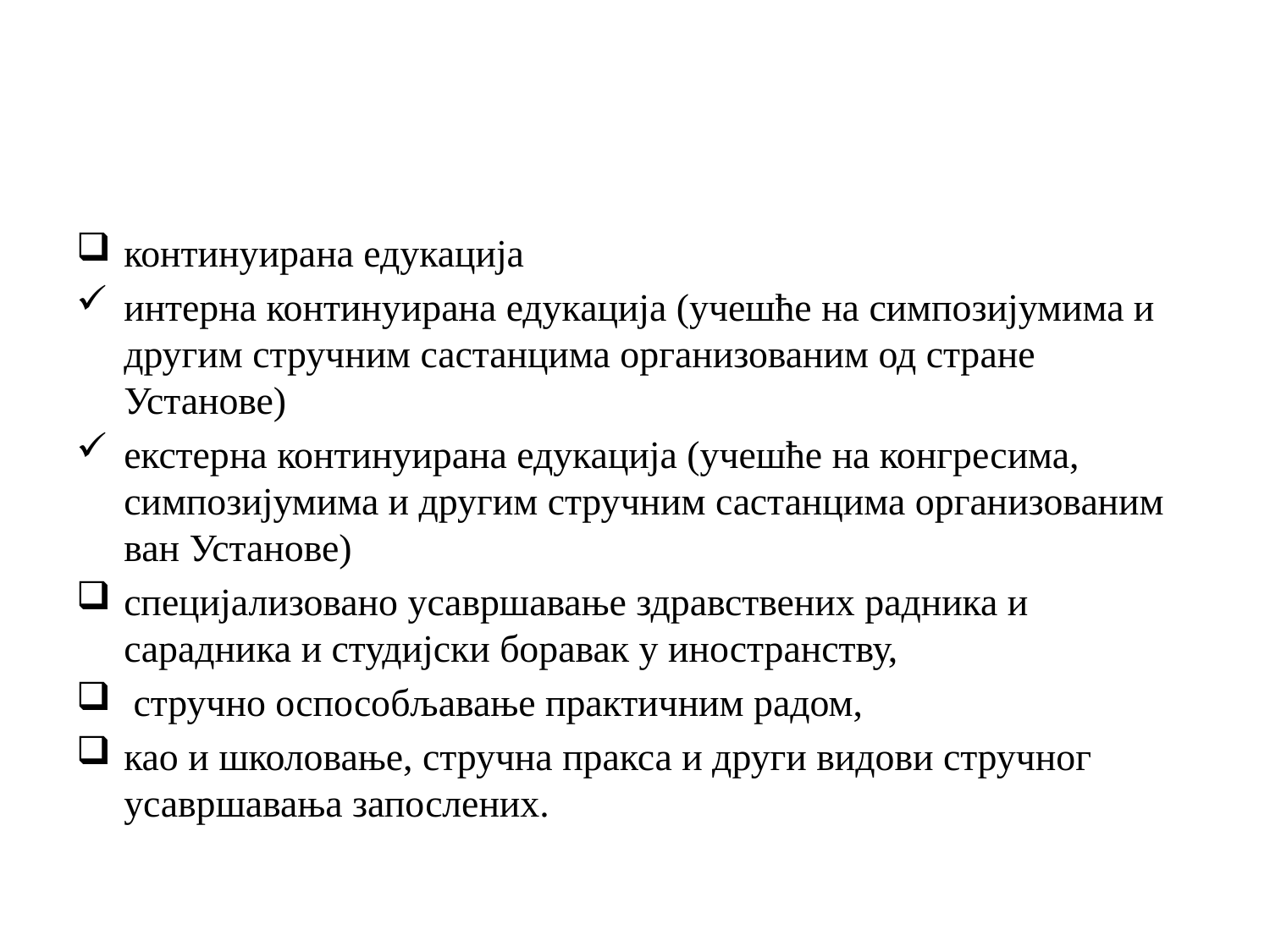

континуирана едукација
интерна континуирана едукација (учешће на симпозијумима и другим стручним састанцима организованим од стране Установе)
екстерна континуирана едукација (учешће на конгресима, симпозијумима и другим стручним састанцима организованим ван Установе)
специјализовано усавршавање здравствених радника и сарадника и студијски боравак у иностранству,
 стручно оспособљавање практичним радом,
као и школовање, стручна пракса и други видови стручног усавршавања запослених.